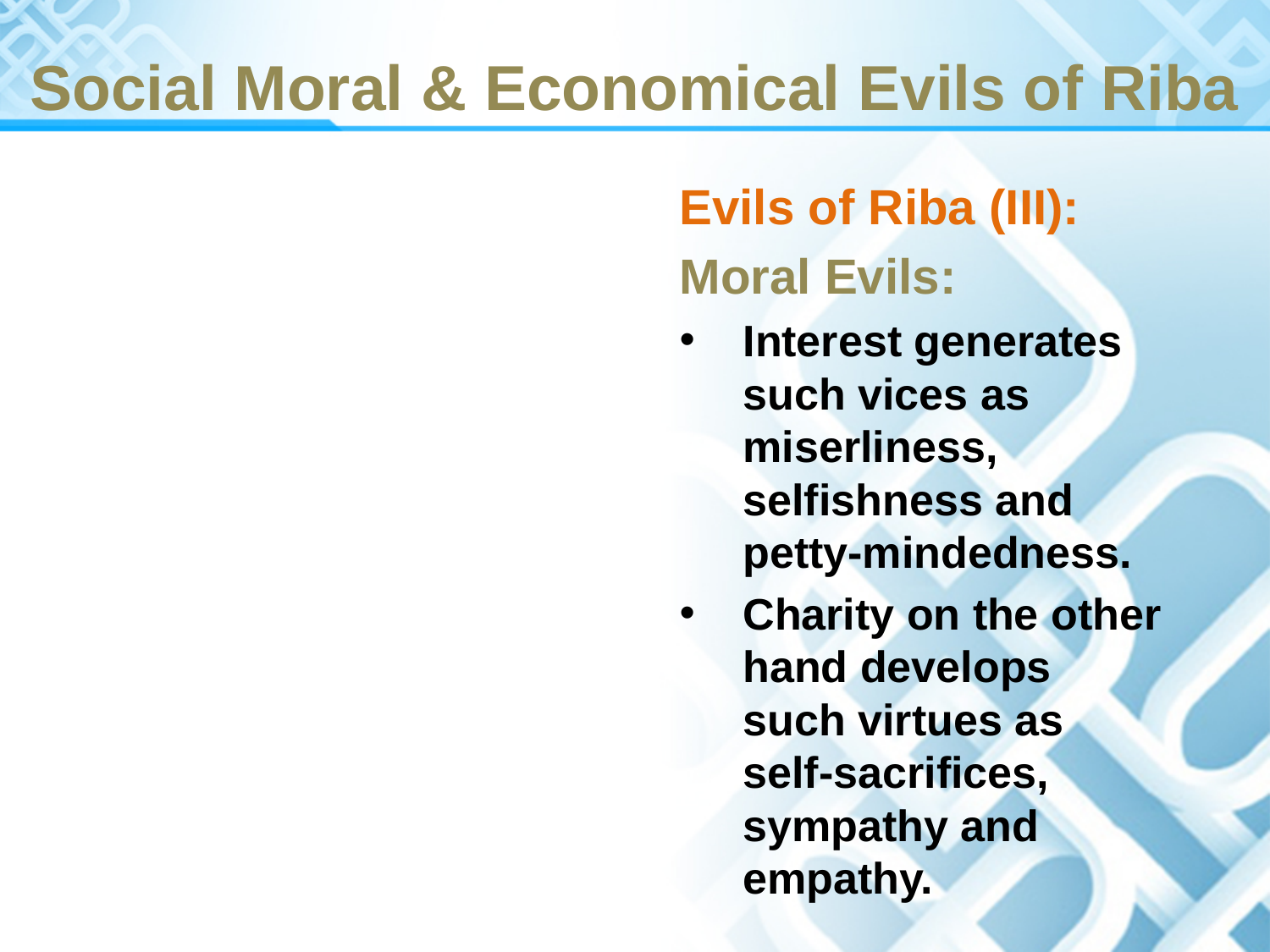

Social Moral & Economical Evils of Riba
Evils of Riba (III):
Moral Evils:
Interest generates such vices as miserliness, selfishness and petty-mindedness.
Charity on the other hand develops such virtues as self-sacrifices, sympathy and empathy.